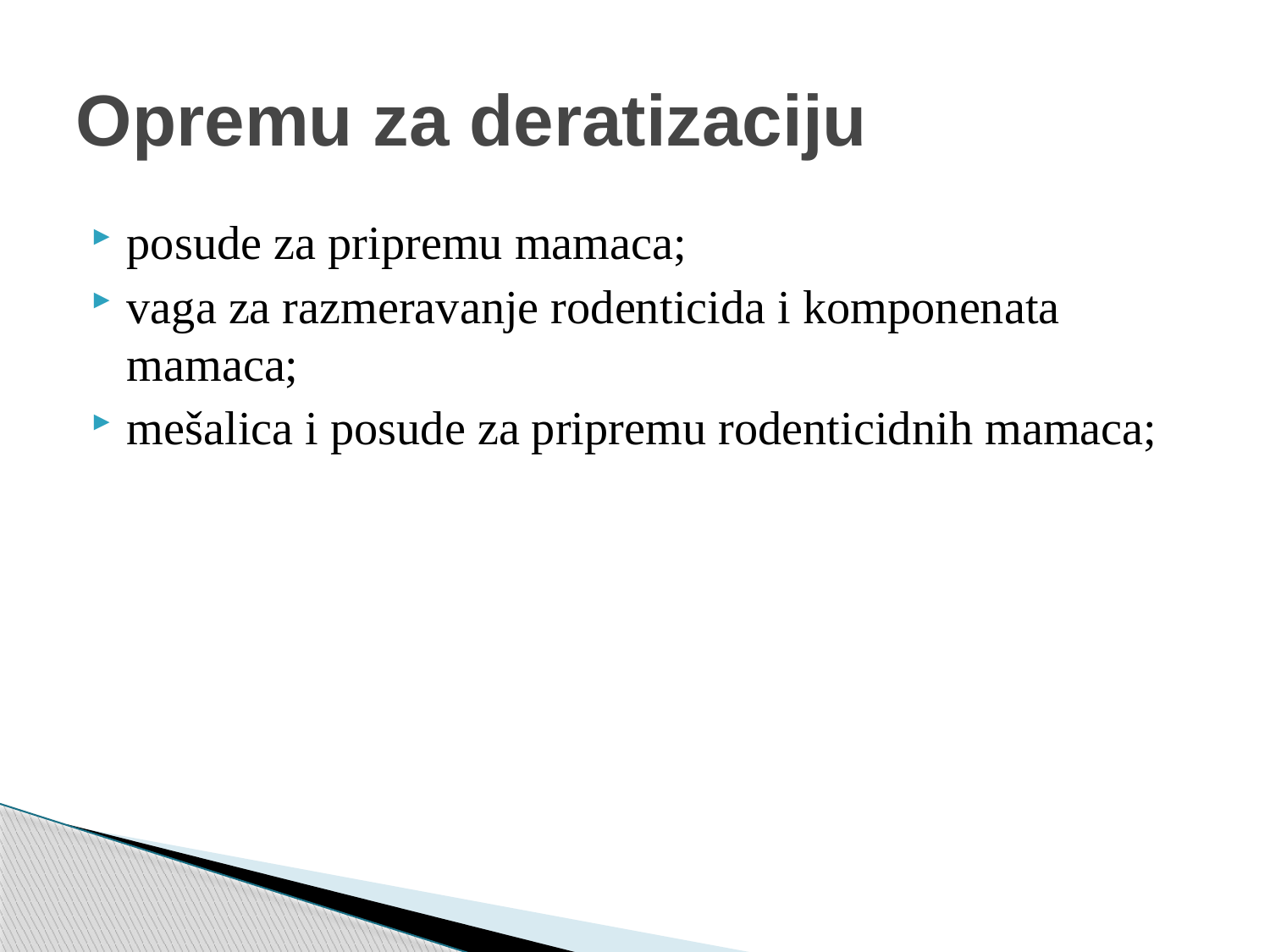

# Opremu za deratizaciju
posude za pripremu mamaca;
vaga za razmeravanje rodenticida i komponenata mamaca;
mešalica i posude za pripremu rodenticidnih mamaca;